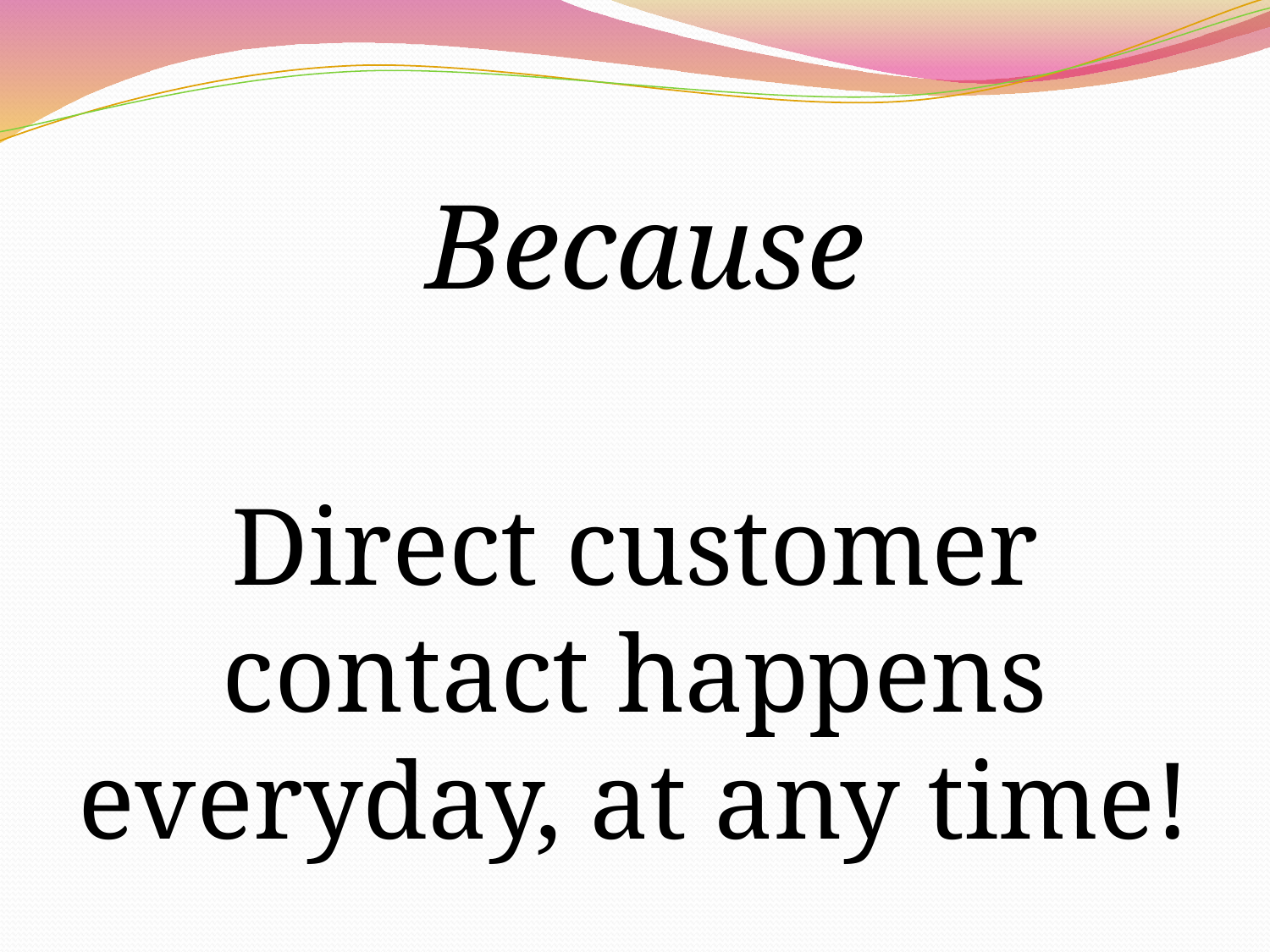

Because

Direct customer contact happens everyday, at any time!